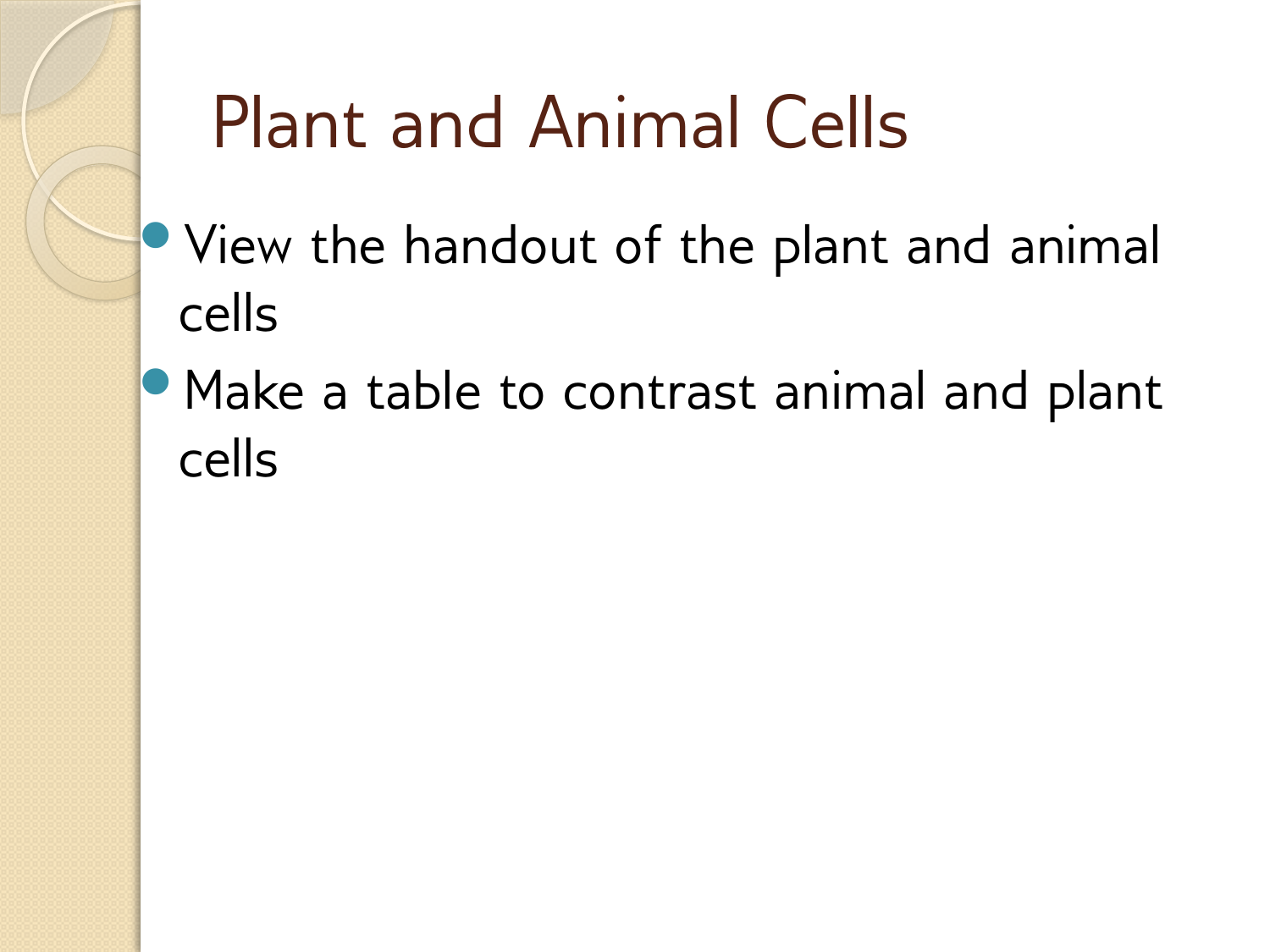

# Plant and Animal Cells
View the handout of the plant and animal cells
Make a table to contrast animal and plant cells